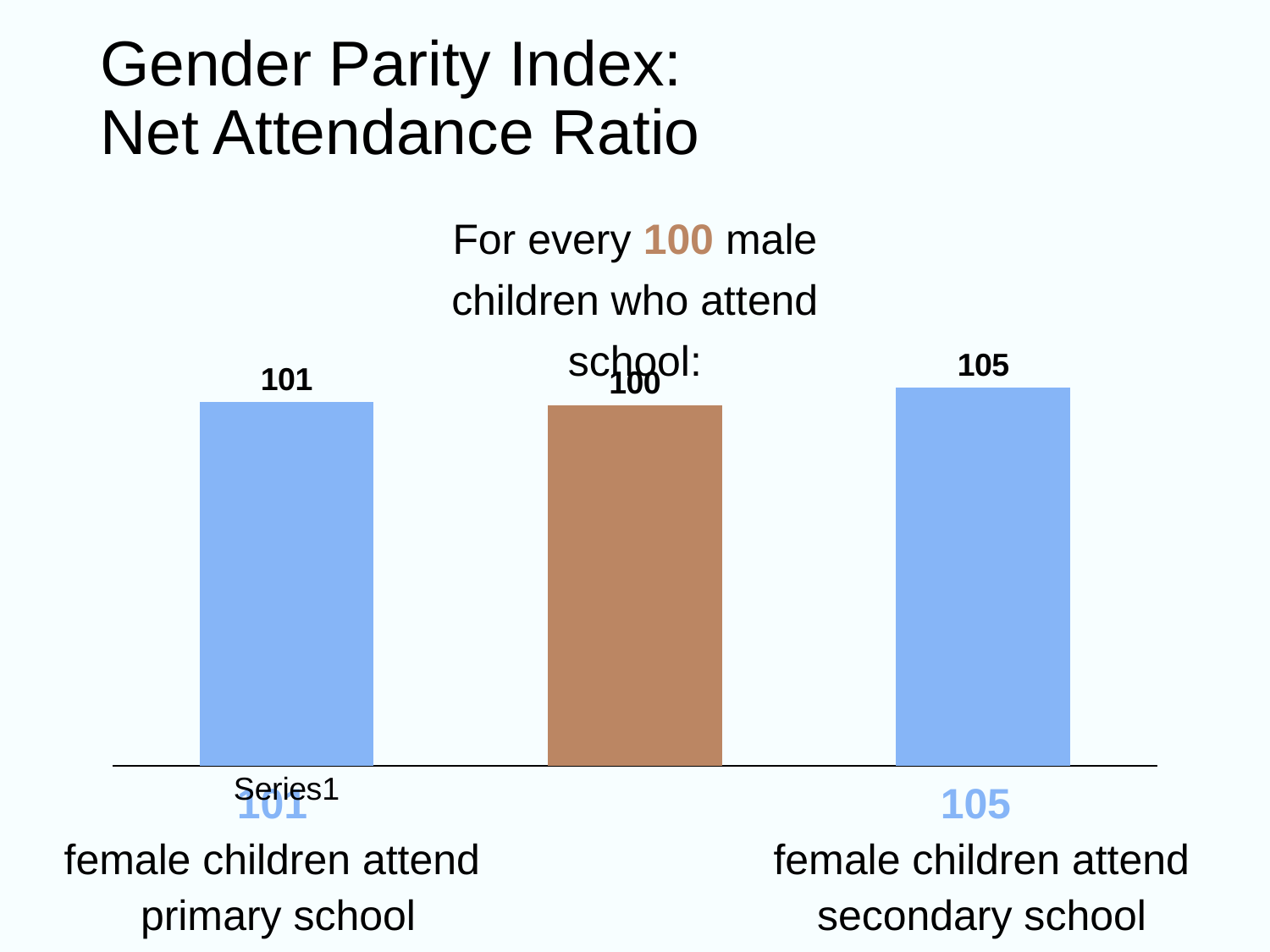

# Gender Parity Index: Net Attendance Ratio
For every 100 male children who attend school:

### Chart

| Category |  |
|---|---|
|  | 101.0 |
|  | 100.0 |
|  | 105.0 |
101
female children attend
primary school
105
female children attend secondary school